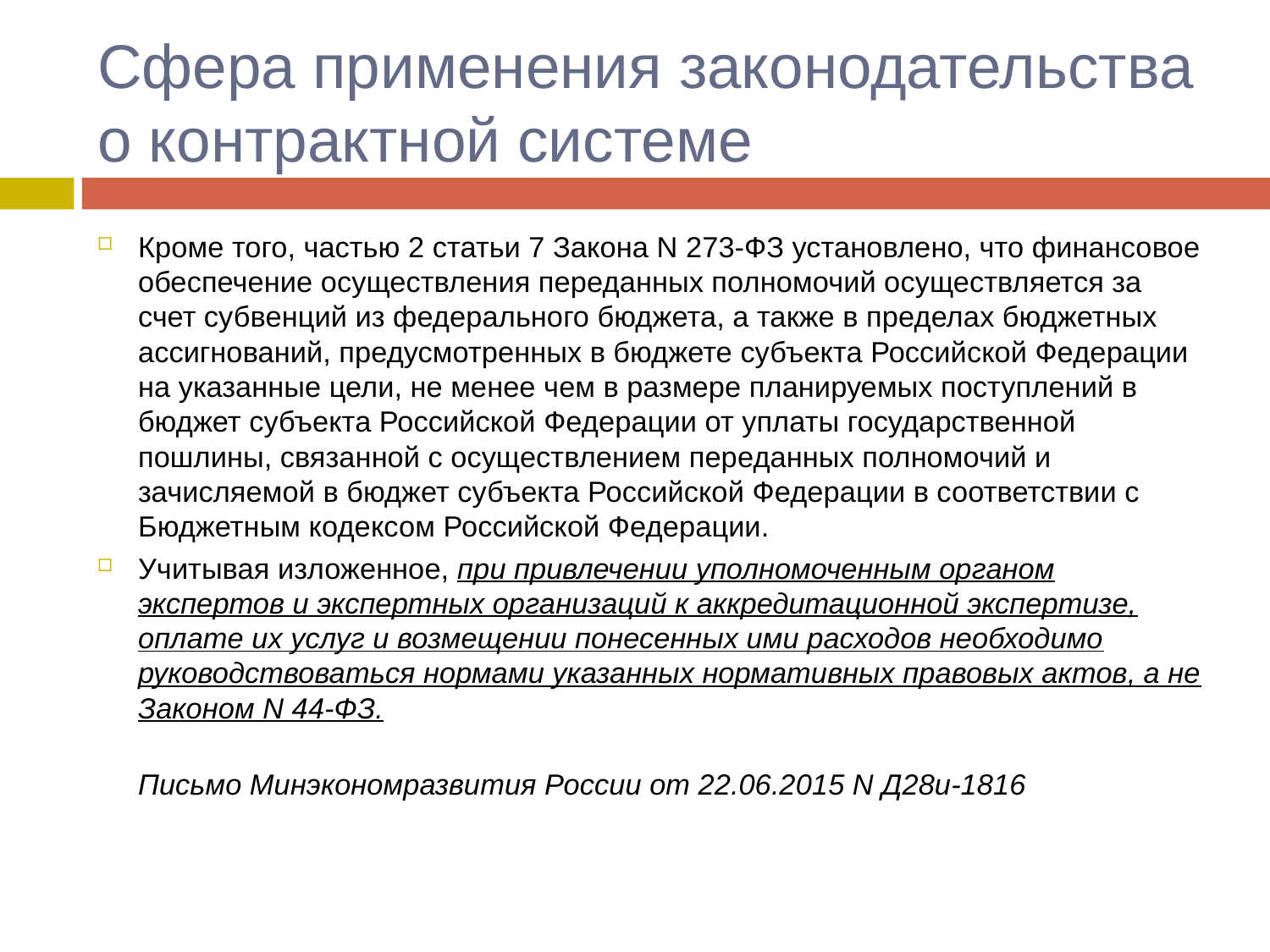

# Сфера применения законодательства о контрактной системе
Кроме того, частью 2 статьи 7 Закона N 273-ФЗ установлено, что финансовое обеспечение осуществления переданных полномочий осуществляется за счет субвенций из федерального бюджета, а также в пределах бюджетных ассигнований, предусмотренных в бюджете субъекта Российской Федерации на указанные цели, не менее чем в размере планируемых поступлений в бюджет субъекта Российской Федерации от уплаты государственной пошлины, связанной с осуществлением переданных полномочий и зачисляемой в бюджет субъекта Российской Федерации в соответствии с Бюджетным кодексом Российской Федерации.
Учитывая изложенное, при привлечении уполномоченным органом экспертов и экспертных организаций к аккредитационной экспертизе, оплате их услуг и возмещении понесенных ими расходов необходимо руководствоваться нормами указанных нормативных правовых актов, а не Законом N 44-ФЗ.
Письмо Минэкономразвития России от 22.06.2015 N Д28и-1816